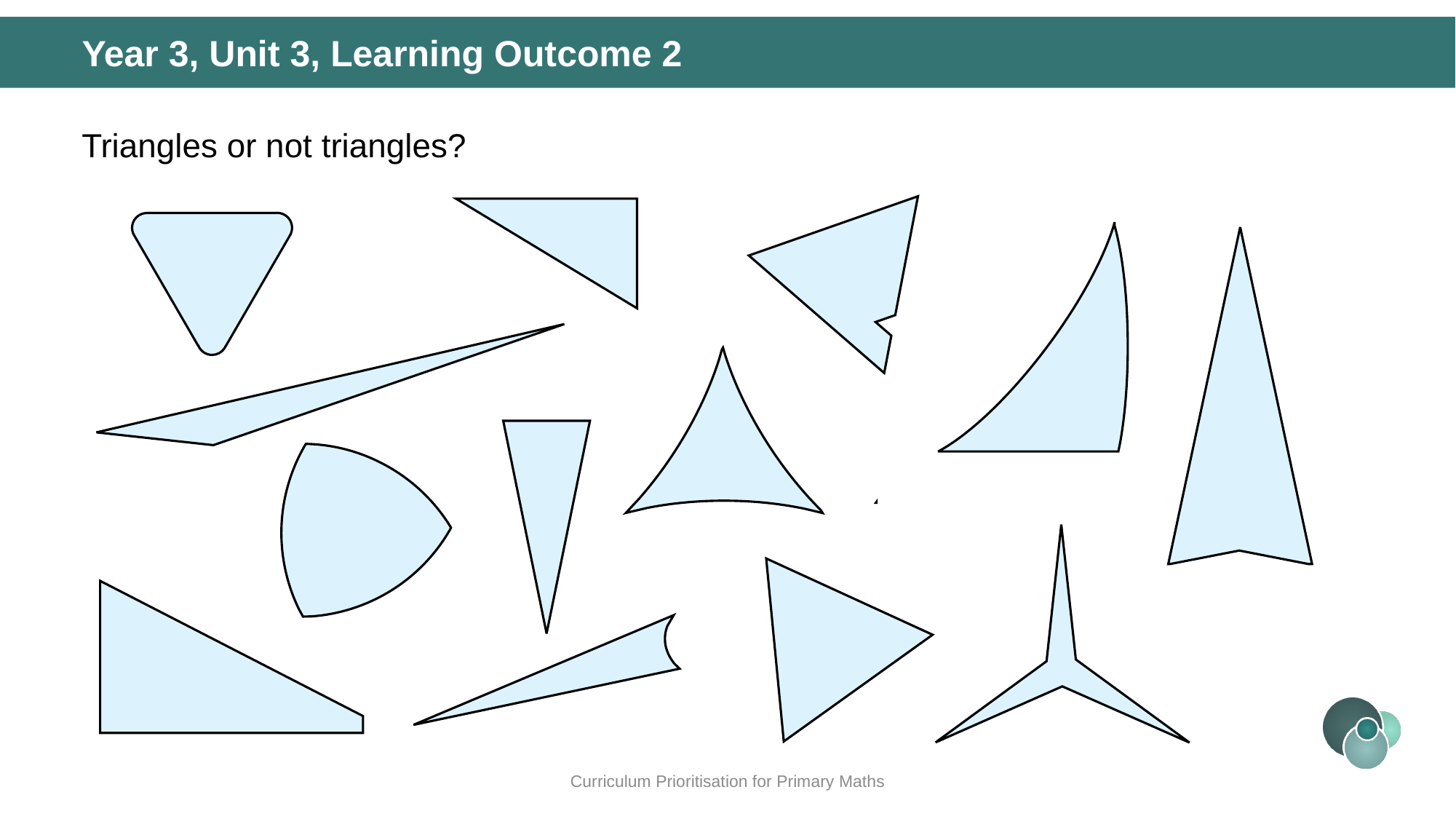

# Year 3, Unit 3, Learning Outcome 2
Triangles or not triangles?

Curriculum Prioritisation for Primary Maths